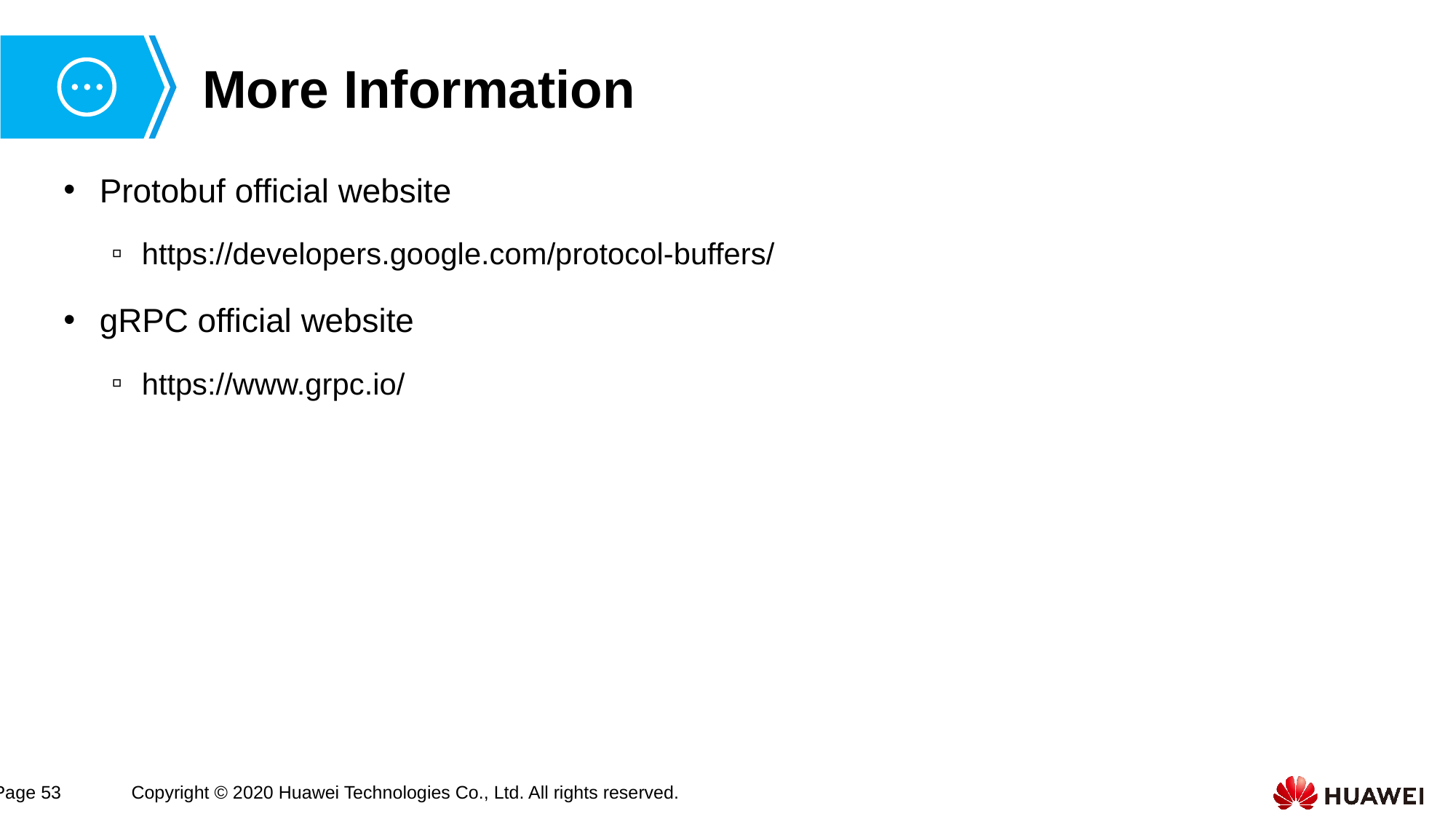

Protobuf official website
https://developers.google.com/protocol-buffers/
gRPC official website
https://www.grpc.io/